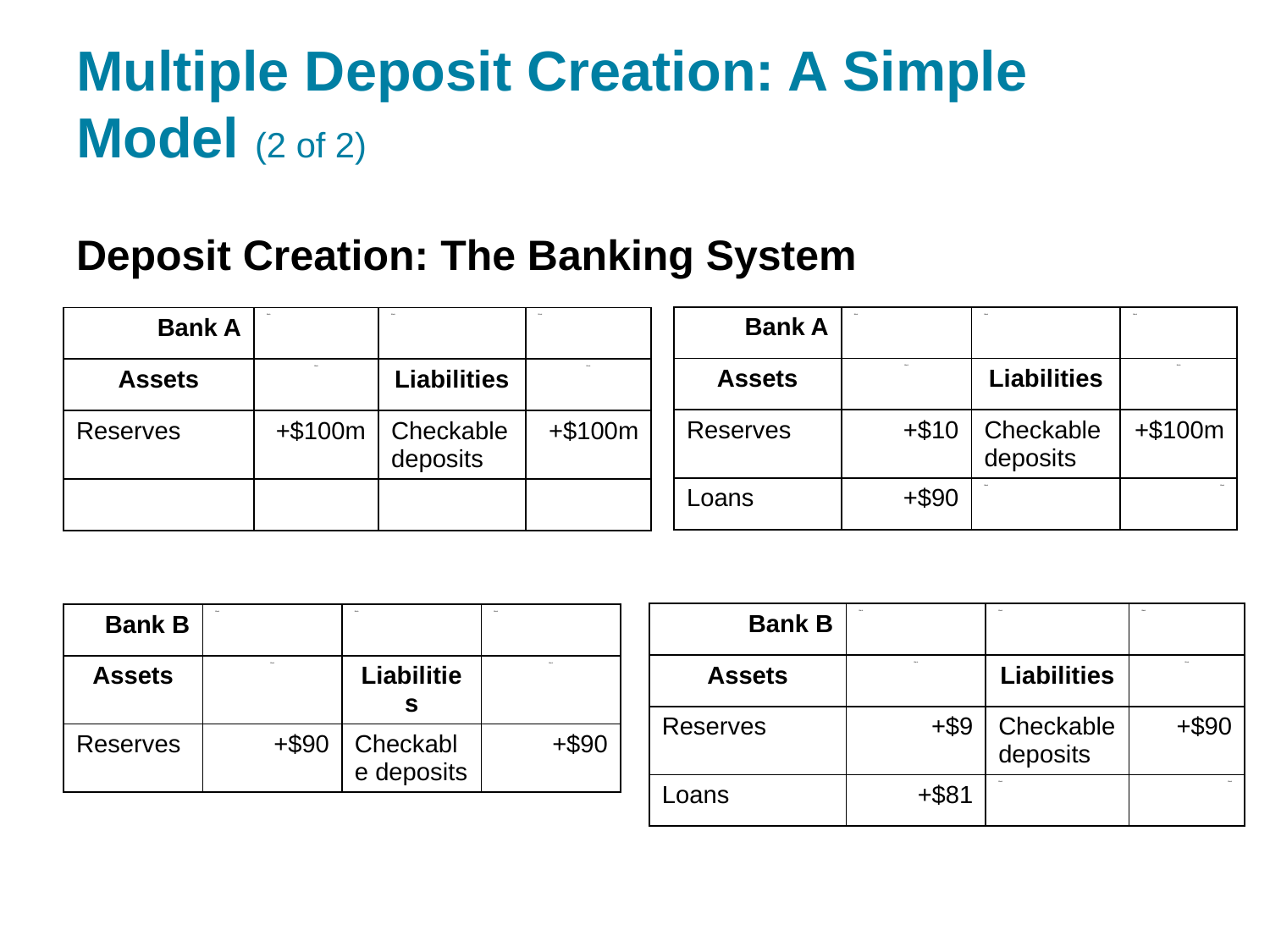

# Multiple Deposit Creation: A Simple Model (2 of 2)
Deposit Creation: The Banking System
| Bank A | Blank | Blank | Blank |
| --- | --- | --- | --- |
| Assets | Blank | Liabilities | Blank |
| Reserves | +$10 | Checkable deposits | +$100m |
| Loans | +$90 | Blank | Blank |
| Bank A | Blank | Blank | Blank |
| --- | --- | --- | --- |
| Assets | Blank | Liabilities | Blank |
| Reserves | +$100m | Checkable deposits | +$100m |
|  |  |  |  |
| Bank B | Blank | Blank | Blank |
| --- | --- | --- | --- |
| Assets | Blank | Liabilities | Blank |
| Reserves | +$9 | Checkable deposits | +$90 |
| Loans | +$81 | Blank | Blank |
| Bank B | Blank | Blank | Blank |
| --- | --- | --- | --- |
| Assets | Blank | Liabilities | Blank |
| Reserves | +$90 | Checkable deposits | +$90 |